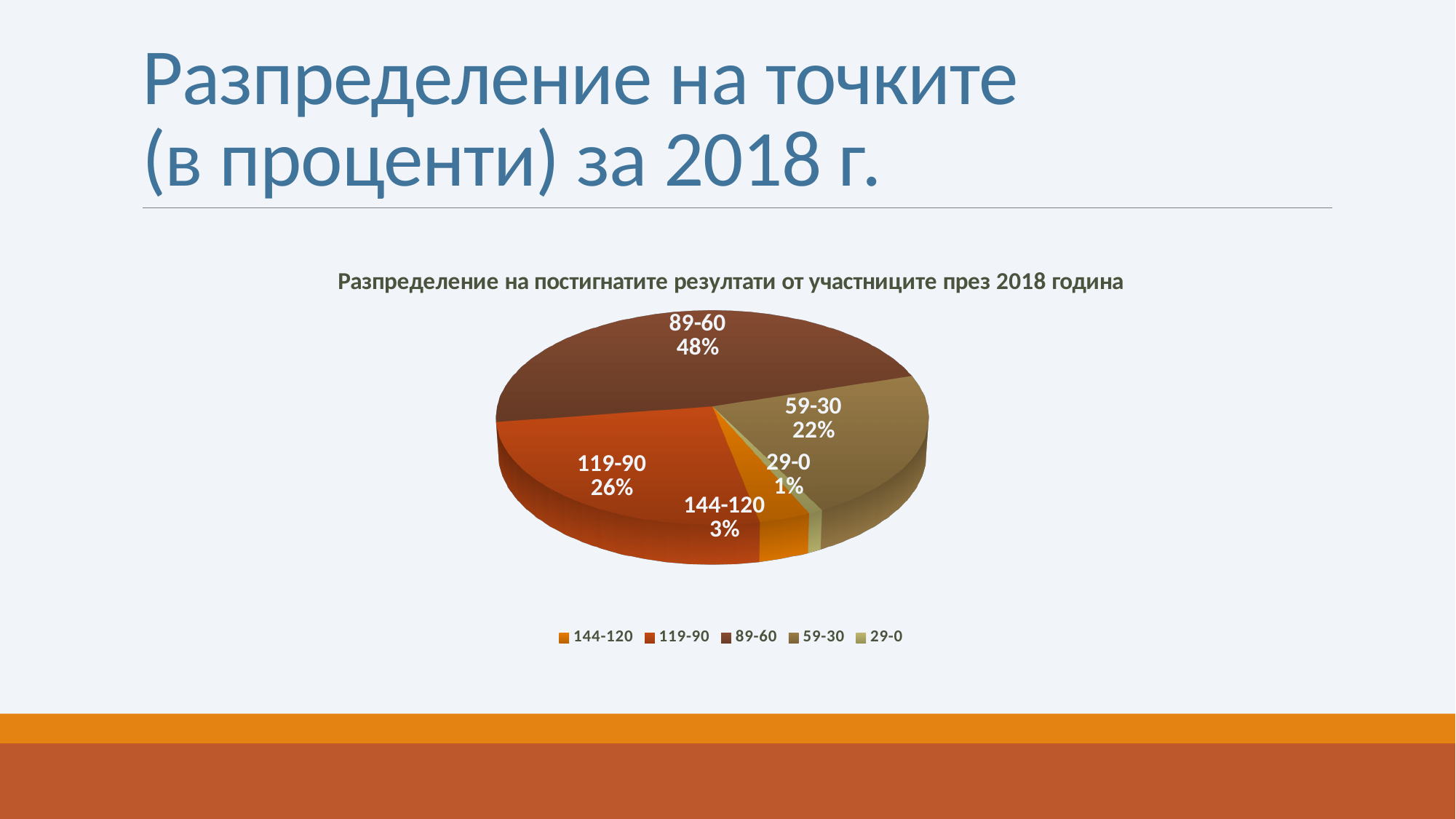

# Разпределение на точките (в проценти) за 2018 г.

[unsupported chart]